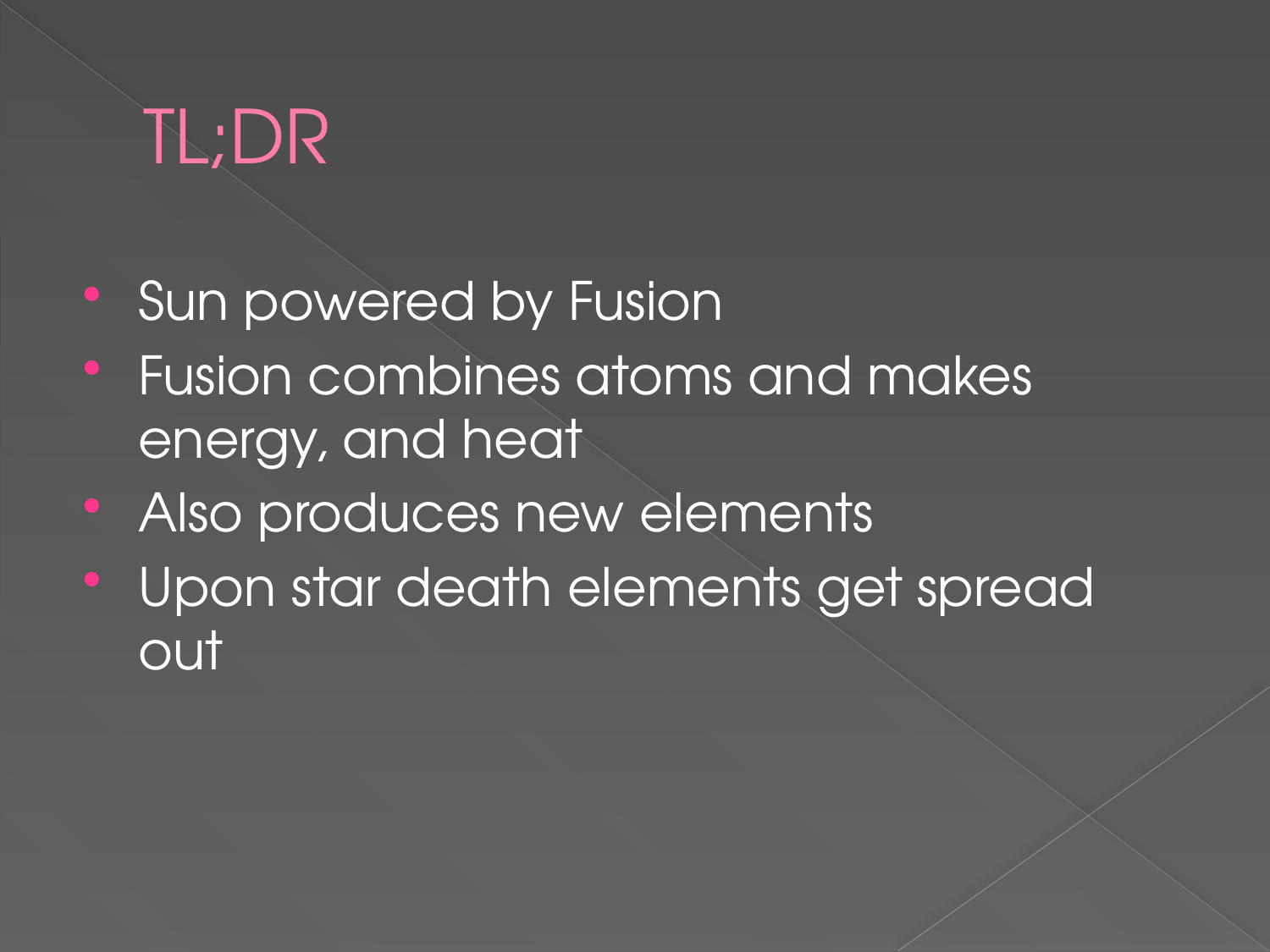

# TL;DR
Sun powered by Fusion
Fusion combines atoms and makes energy, and heat
Also produces new elements
Upon star death elements get spread out